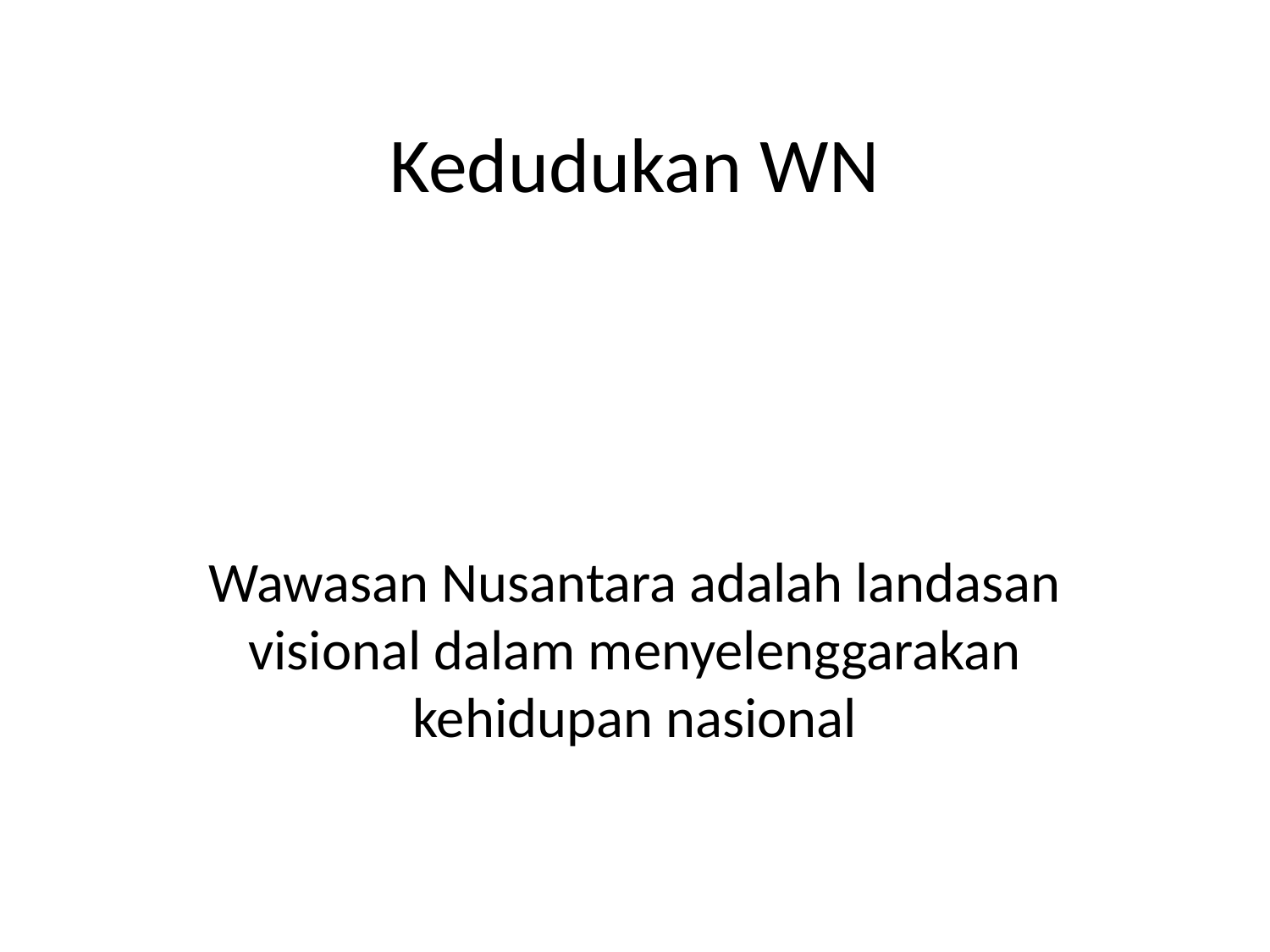

# Kedudukan WN
Wawasan Nusantara adalah landasan visional dalam menyelenggarakan kehidupan nasional